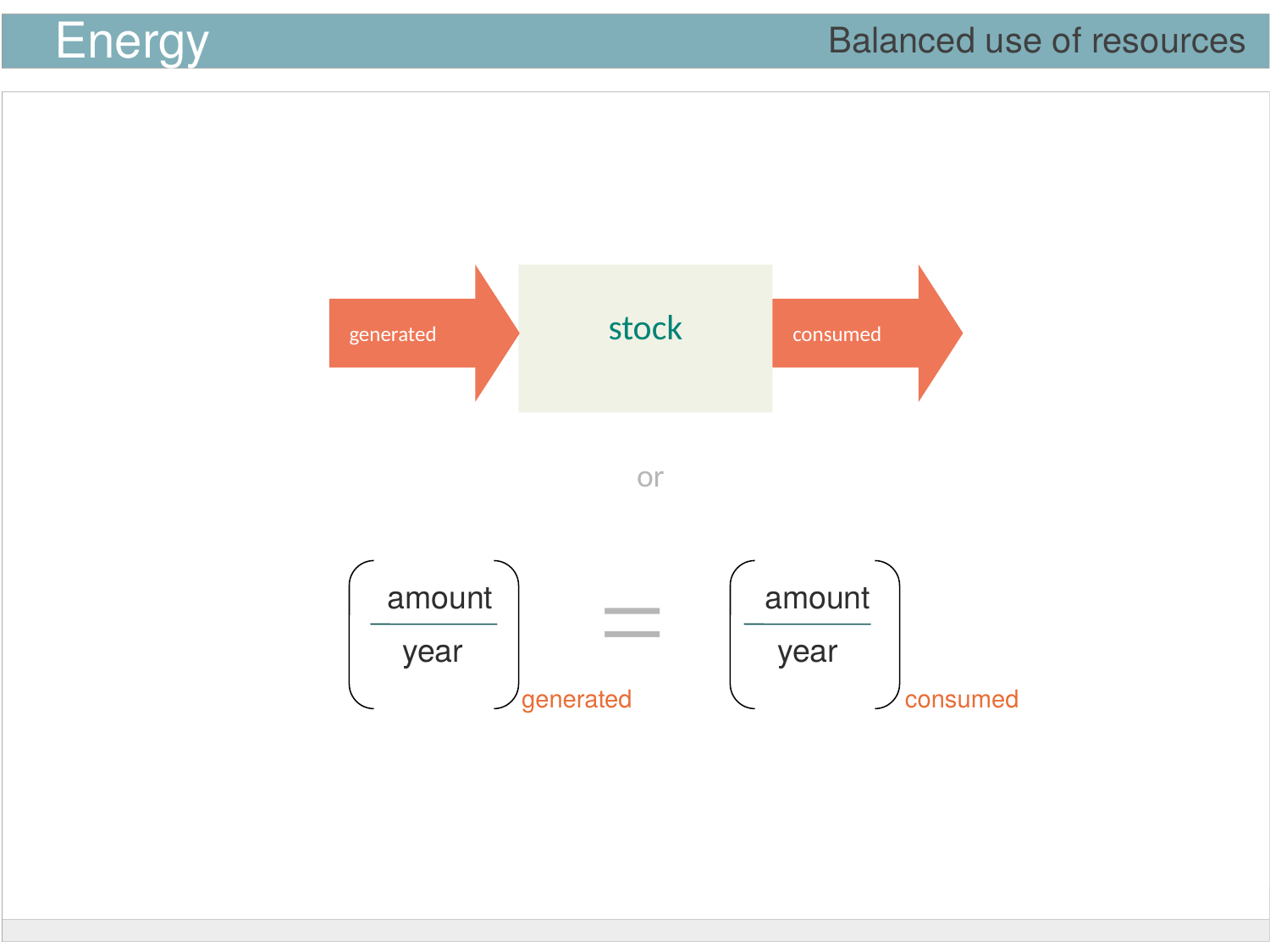

Balanced use of resources
   generated

   consumed
stock
or
=

amount
amount
year
year
generated
consumed